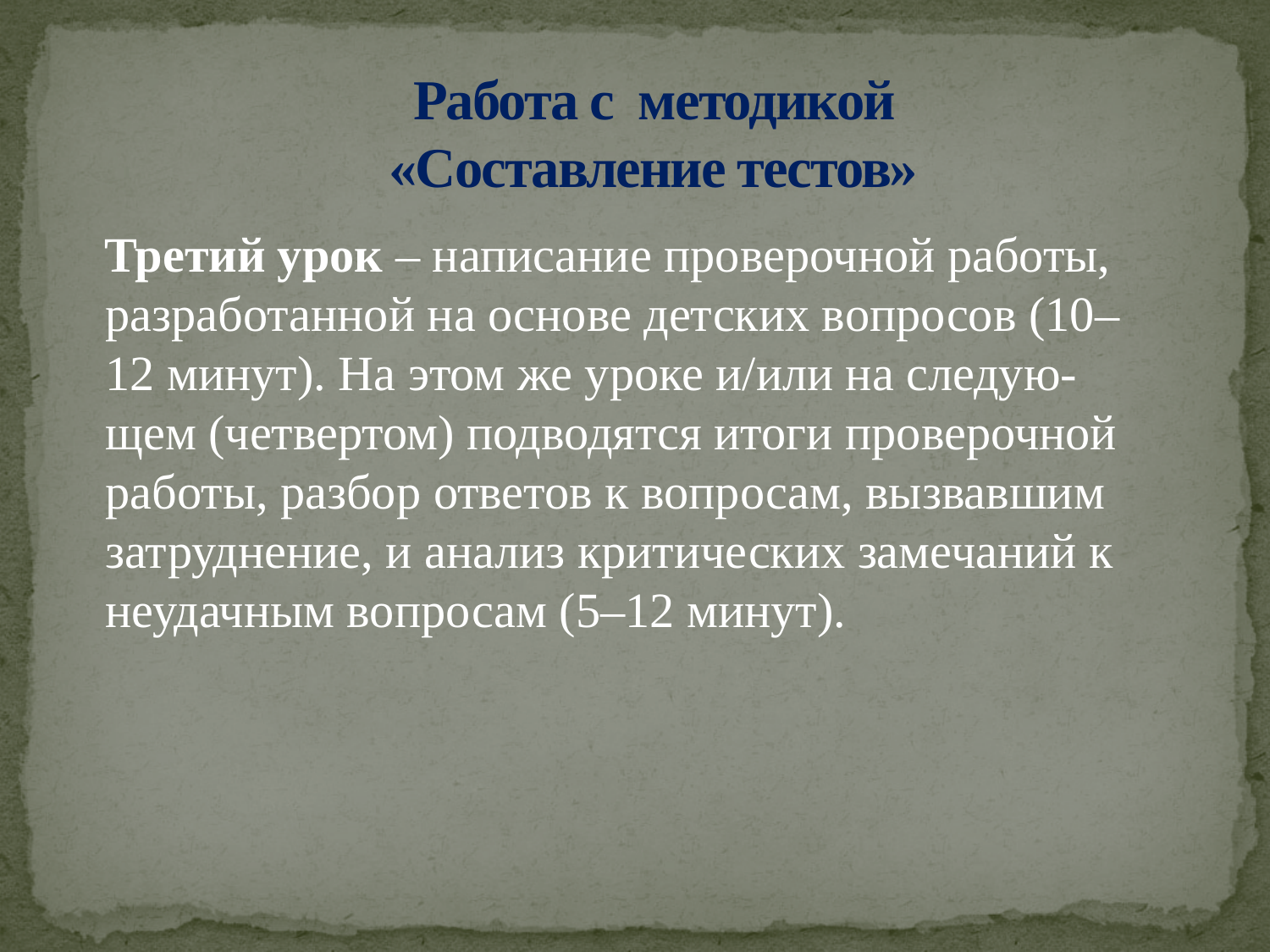

# Работа с  методикой «Составление тестов»
   Третий урок – написание проверочной работы, разработанной на основе детских вопросов (10–12 минут). На этом же уроке и/или на следую-щем (четвертом) подводятся итоги проверочной работы, разбор ответов к вопросам, вызвавшим затруднение, и анализ критических замечаний к неудачным вопросам (5–12 минут).